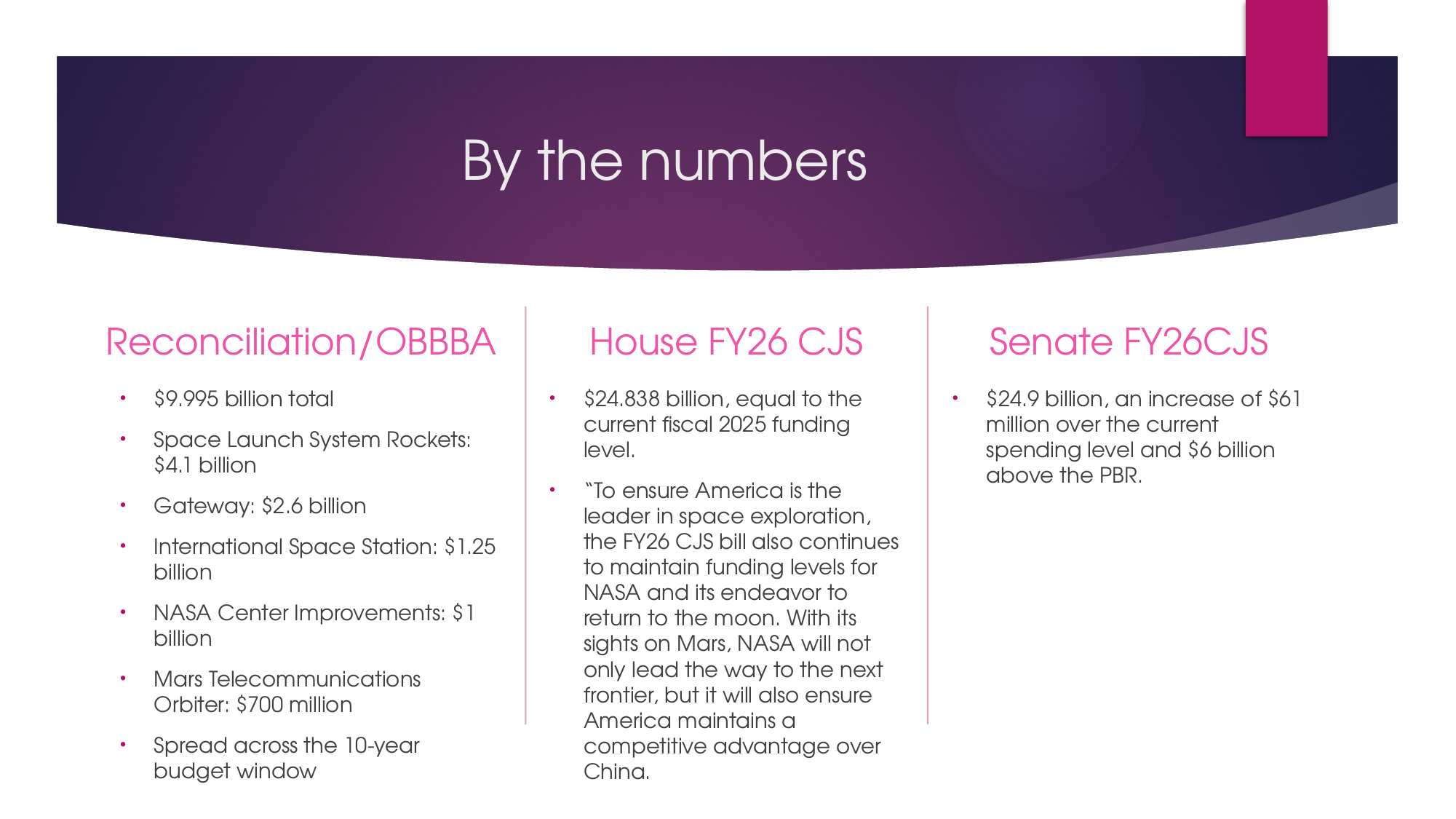

# By the numbers
House FY26 CJS
Senate FY26CJS
Reconciliation/OBBBA
$24.9 billion, an increase of $61 million over the current spending level and $6 billion above the PBR.

$24.838 billion, equal to the current fiscal 2025 funding level.
“To ensure America is the leader in space exploration, the FY26 CJS bill also continues to maintain funding levels for NASA and its endeavor to return to the moon. With its sights on Mars, NASA will not only lead the way to the next frontier, but it will also ensure America maintains a competitive advantage over China.

$9.995 billion total
Space Launch System Rockets: $4.1 billion
Gateway: $2.6 billion
International Space Station: $1.25 billion
NASA Center Improvements: $1 billion
Mars Telecommunications Orbiter: $700 million
Spread across the 10-year budget window